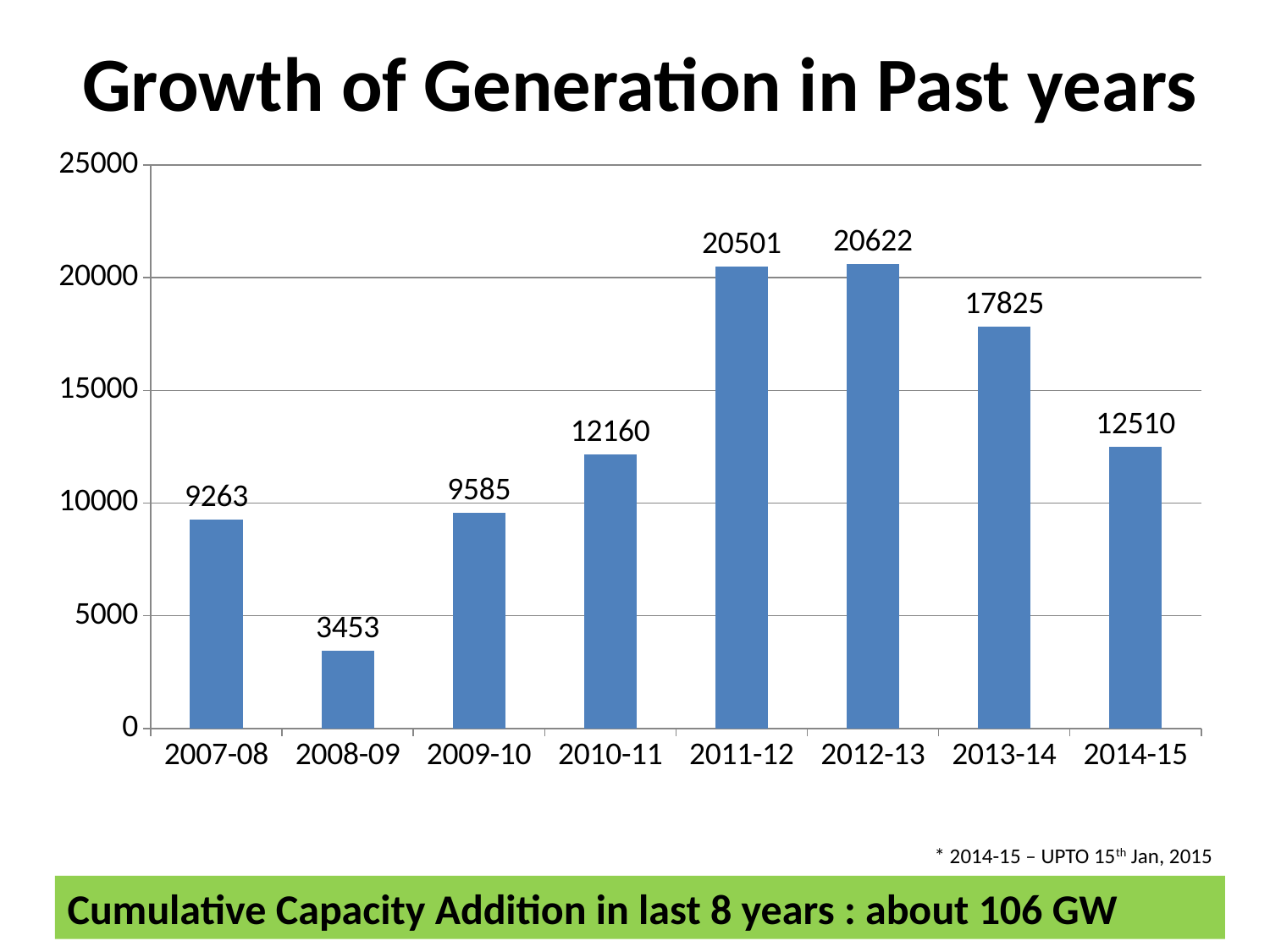

# Growth of Generation in Past years

### Chart

| Category | Series 1 |
|---|---|
| 2007-08 | 9263.0 |
| 2008-09 | 3453.0 |
| 2009-10 | 9585.0 |
| 2010-11 | 12160.0 |
| 2011-12 | 20501.0 |
| 2012-13 | 20622.0 |
| 2013-14 | 17825.0 |
| 2014-15 | 12510.0 |
* 2014-15 – UPTO 15th Jan, 2015
Cumulative Capacity Addition in last 8 years : about 106 GW
7